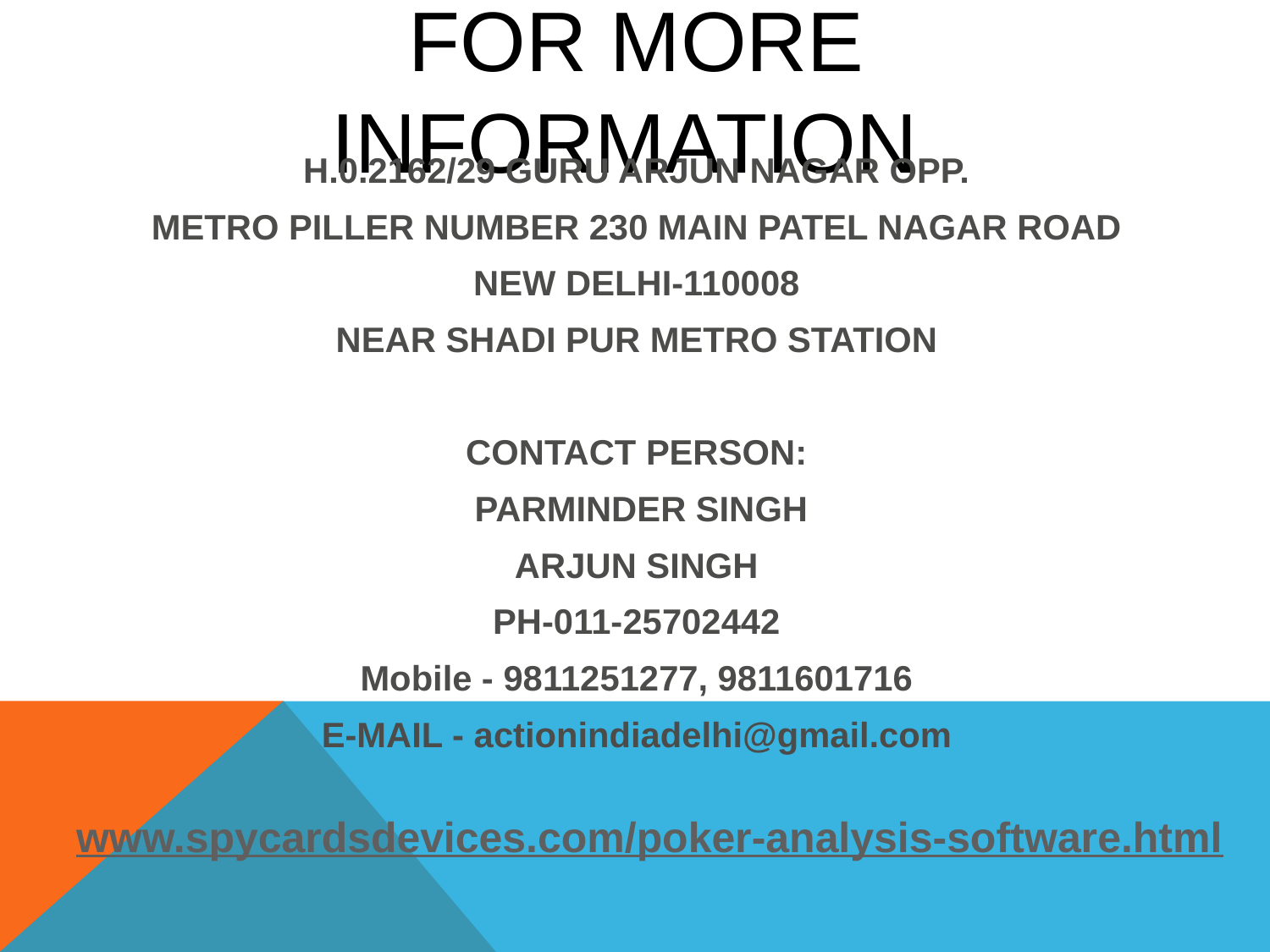

# For More Information
H.0.2162/29 GURU ARJUN NAGAR OPP.
METRO PILLER NUMBER 230 MAIN PATEL NAGAR ROAD
NEW DELHI-110008
NEAR SHADI PUR METRO STATION

CONTACT PERSON:
 PARMINDER SINGH
ARJUN SINGH
PH-011-25702442
Mobile - 9811251277, 9811601716
E-MAIL - actionindiadelhi@gmail.com
www.spycardsdevices.com/poker-analysis-software.html